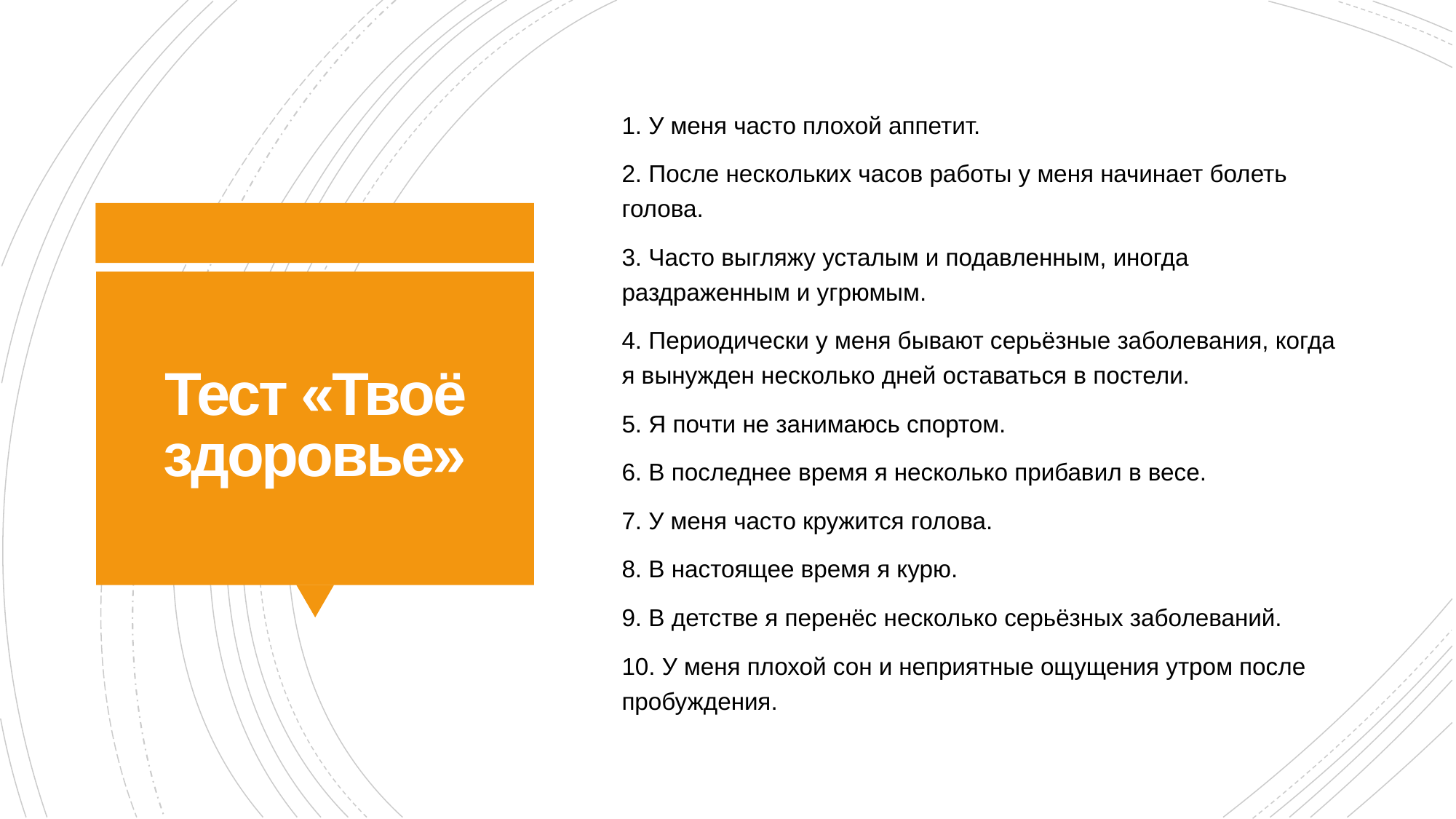

1. У меня часто плохой аппетит.
2. После нескольких часов работы у меня начинает болеть голова.
3. Часто выгляжу усталым и подавленным, иногда раздраженным и угрюмым.
4. Периодически у меня бывают серьёзные заболевания, когда я вынужден несколько дней оставаться в постели.
5. Я почти не занимаюсь спортом.
6. В последнее время я несколько прибавил в весе.
7. У меня часто кружится голова.
8. В настоящее время я курю.
9. В детстве я перенёс несколько серьёзных заболеваний.
10. У меня плохой сон и неприятные ощущения утром после пробуждения.
# Тест «Твоё здоровье»